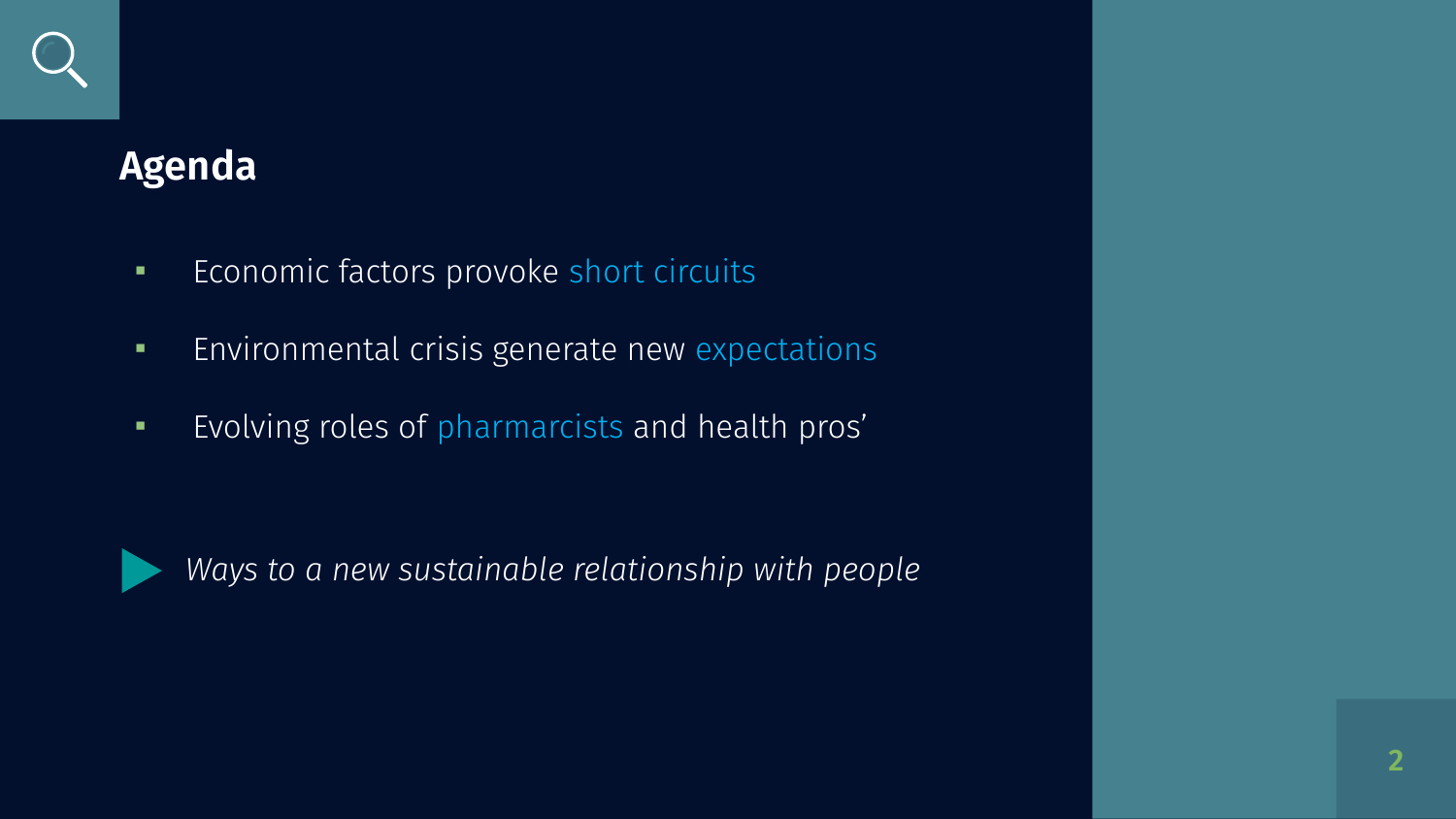

# Agenda
Economic factors provoke short circuits
Environmental crisis generate new expectations
Evolving roles of pharmarcists and health pros’
 Ways to a new sustainable relationship with people

2